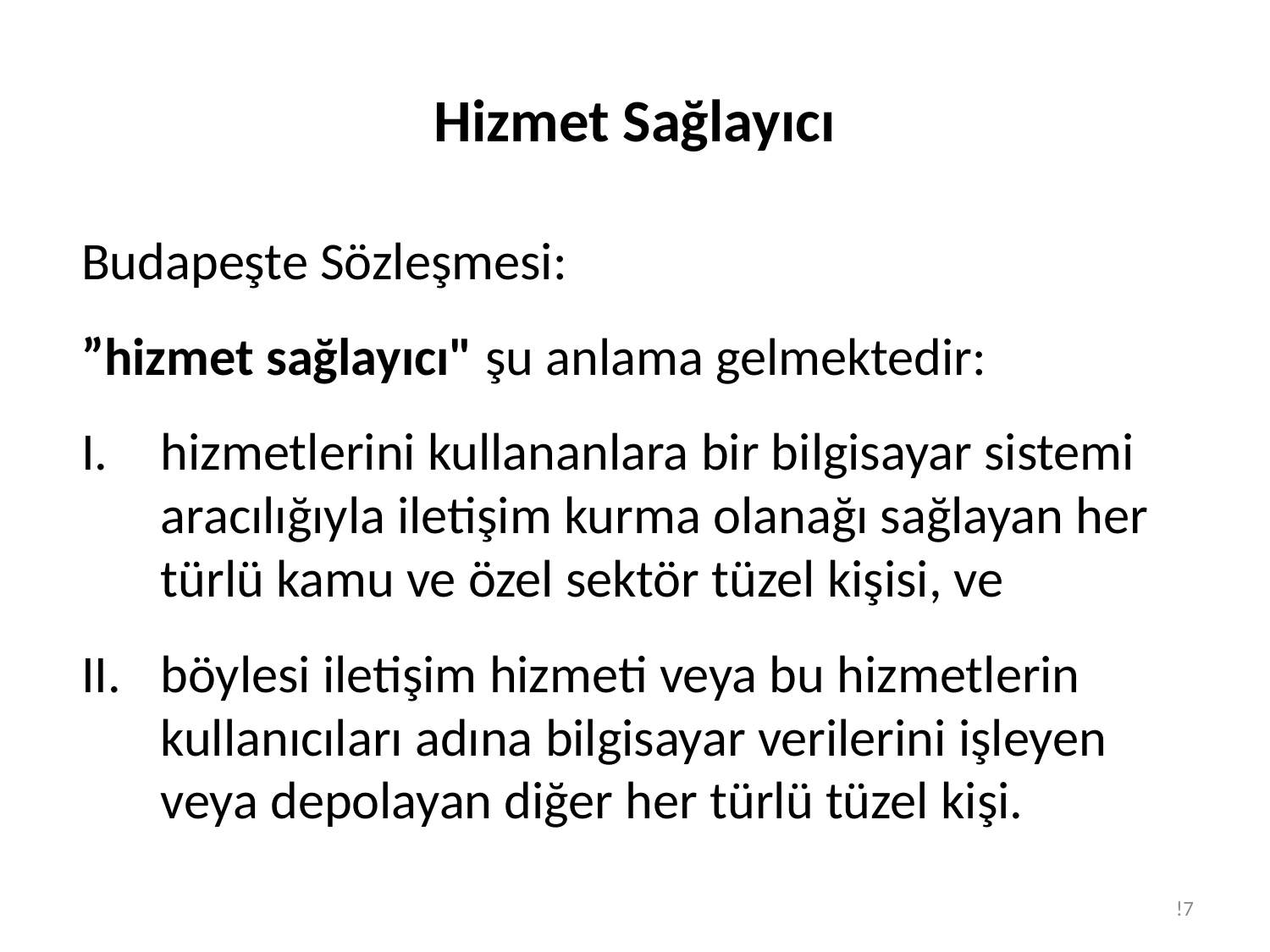

# Hizmet Sağlayıcı
Budapeşte Sözleşmesi:
”hizmet sağlayıcı" şu anlama gelmektedir:
hizmetlerini kullananlara bir bilgisayar sistemi aracılığıyla iletişim kurma olanağı sağlayan her türlü kamu ve özel sektör tüzel kişisi, ve
böylesi iletişim hizmeti veya bu hizmetlerin kullanıcıları adına bilgisayar verilerini işleyen veya depolayan diğer her türlü tüzel kişi.
!7